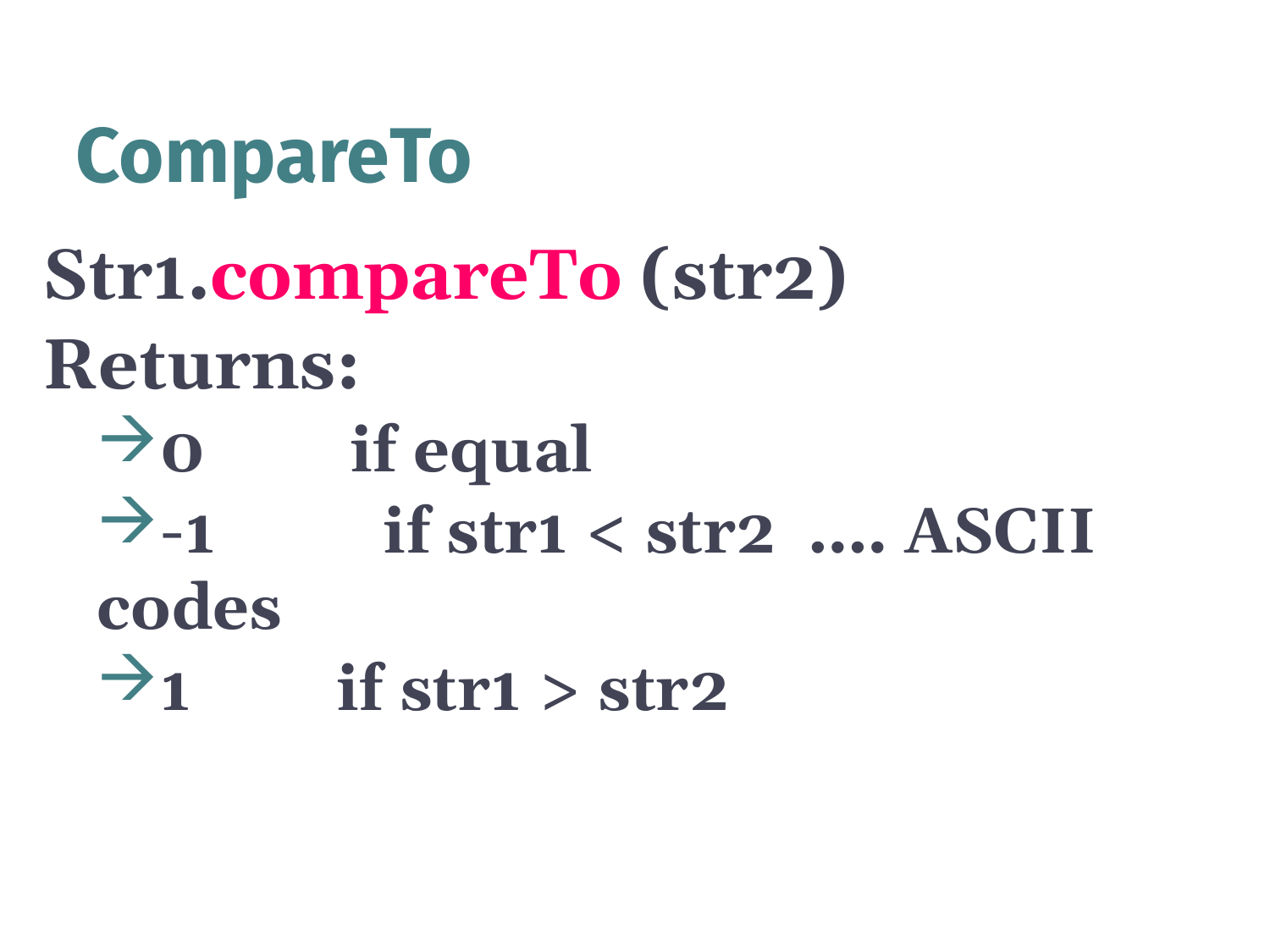

# CompareTo
23
Str1.compareTo (str2)
Returns:
0         if equal
-1 	  if str1 < str2  …. ASCII codes
1         if str1 > str2